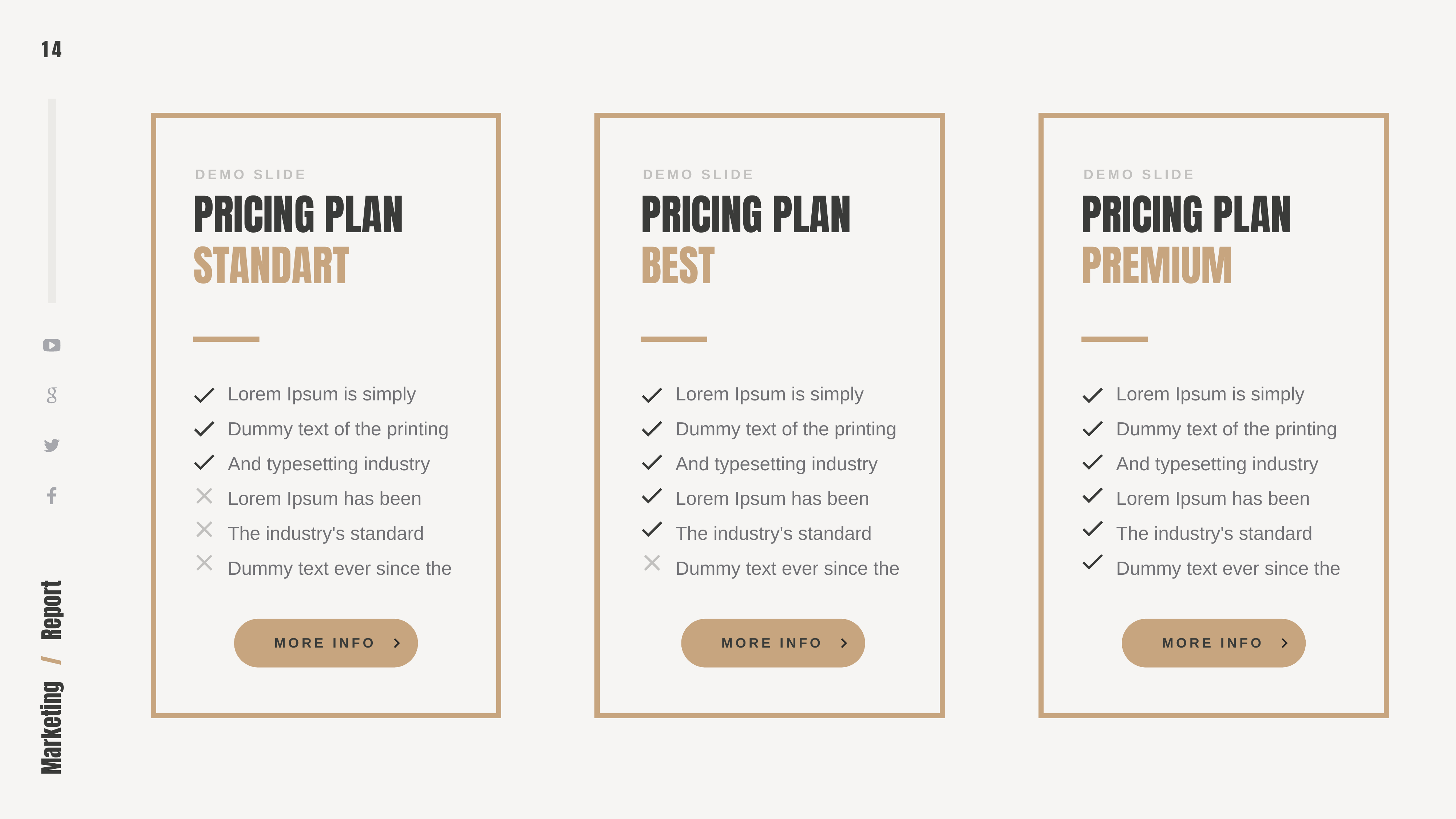

14

demo slide
demo slide
demo slide
Pricing plan
Standart
Pricing plan
Best
Pricing plan
Premium

Lorem Ipsum is simply
Dummy text of the printing
And typesetting industry
Lorem Ipsum has been
The industry's standard
Dummy text ever since the
Lorem Ipsum is simply
Dummy text of the printing
And typesetting industry
Lorem Ipsum has been
The industry's standard
Dummy text ever since the
Lorem Ipsum is simply
Dummy text of the printing
And typesetting industry
Lorem Ipsum has been
The industry's standard
Dummy text ever since the

MORE INFO

MORE INFO

MORE INFO